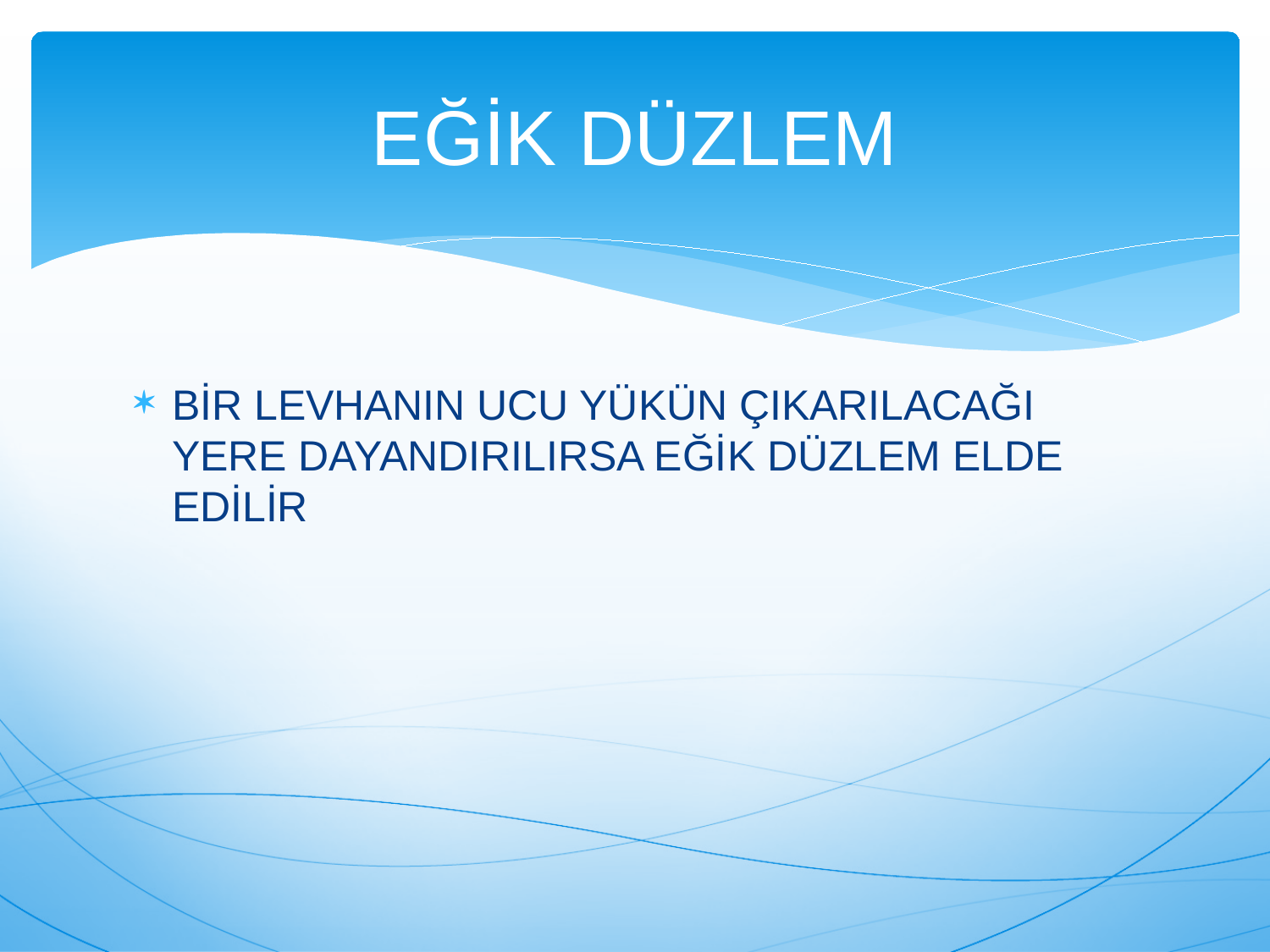

# EĞİK DÜZLEM
BİR LEVHANIN UCU YÜKÜN ÇIKARILACAĞI YERE DAYANDIRILIRSA EĞİK DÜZLEM ELDE EDİLİR